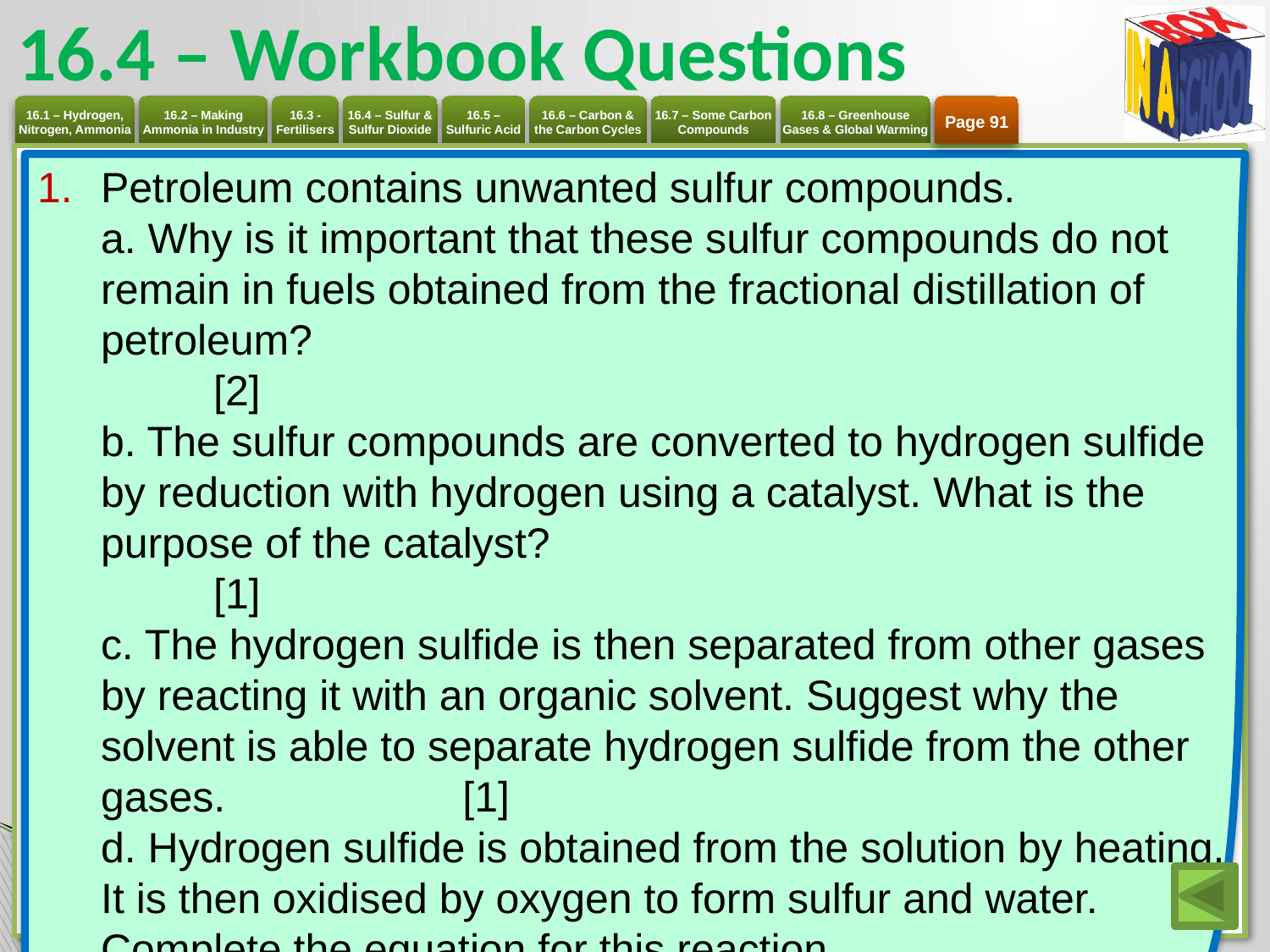

# 16.4 – Workbook Questions
Page 91
Petroleum contains unwanted sulfur compounds.
a. Why is it important that these sulfur compounds do not remain in fuels obtained from the fractional distillation of petroleum?		[2]
b. The sulfur compounds are converted to hydrogen sulfide by reduction with hydrogen using a catalyst. What is the purpose of the catalyst? 	[1]
c. The hydrogen sulfide is then separated from other gases by reacting it with an organic solvent. Suggest why the solvent is able to separate hydrogen sulfide from the other gases. 	[1]
d. Hydrogen sulfide is obtained from the solution by heating. It is then oxidised by oxygen to form sulfur and water. Complete the equation for this reaction.
______ H2S(g) + _______ → _______ S(s) + _____  [2]